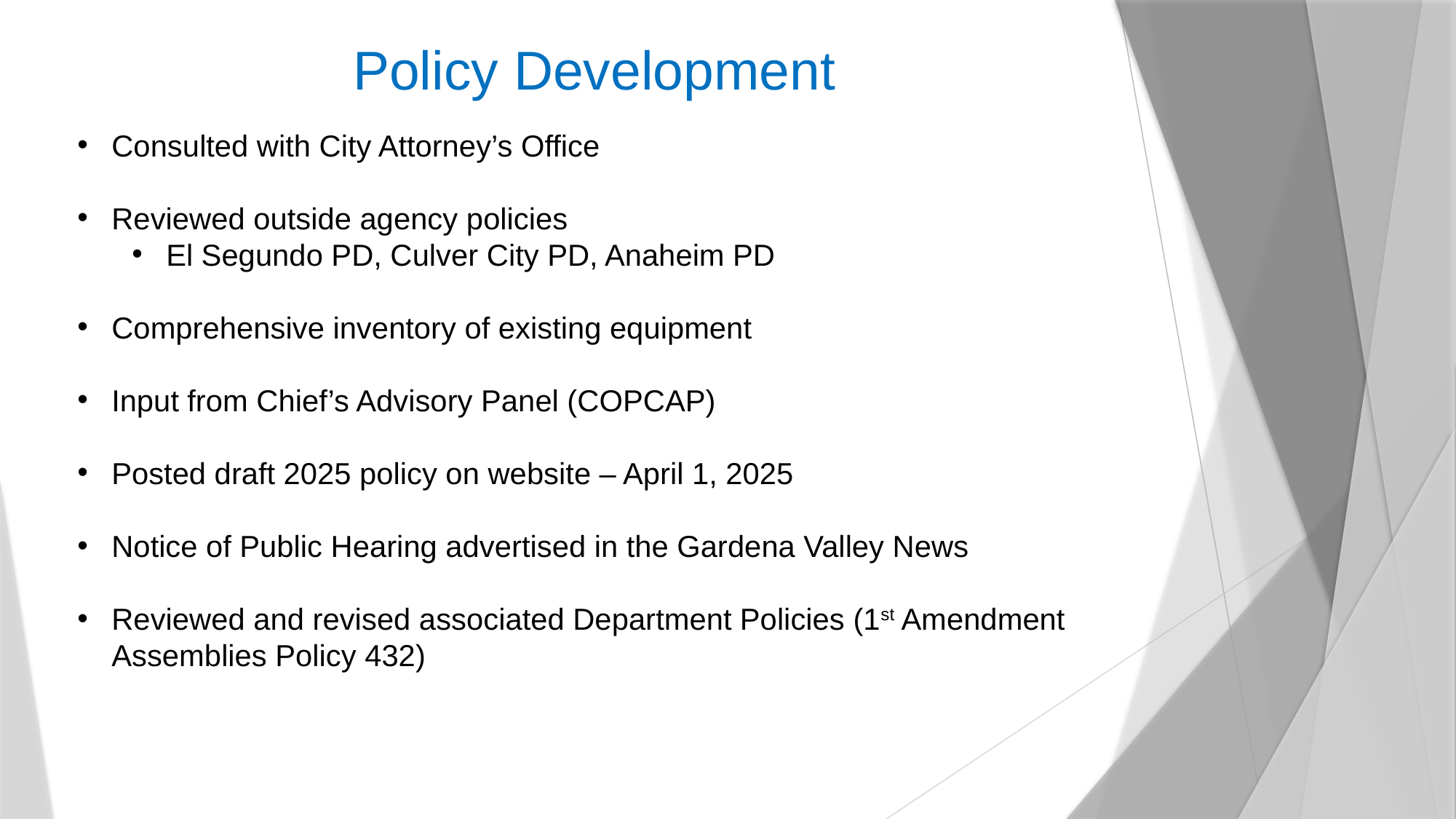

Policy Development
Consulted with City Attorney’s Office

Reviewed outside agency policies
El Segundo PD, Culver City PD, Anaheim PD

Comprehensive inventory of existing equipment

Input from Chief’s Advisory Panel (COPCAP)

Posted draft 2025 policy on website – April 1, 2025

Notice of Public Hearing advertised in the Gardena Valley News

Reviewed and revised associated Department Policies (1st Amendment Assemblies Policy 432)